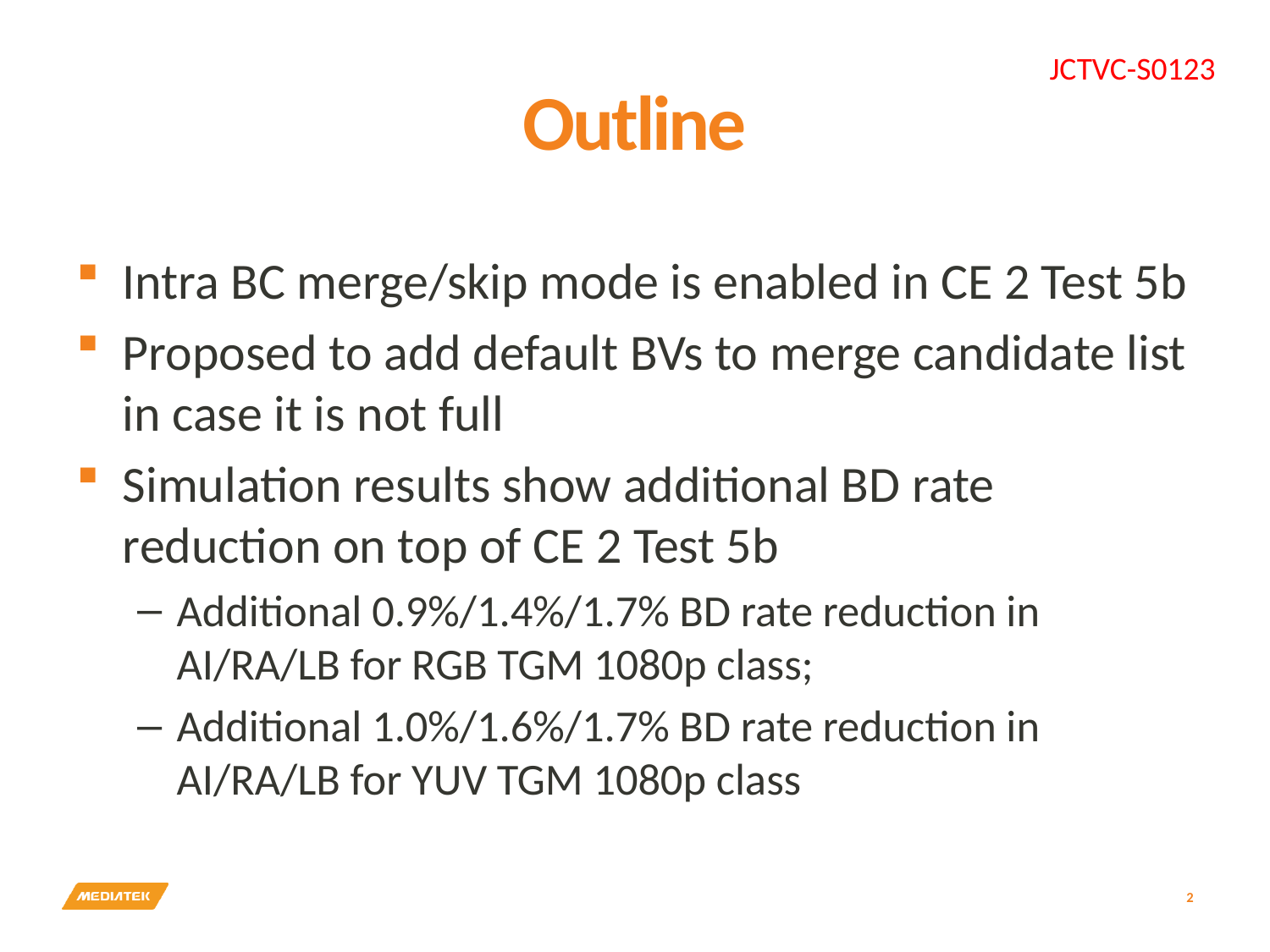

JCTVC-S0123
# Outline
Intra BC merge/skip mode is enabled in CE 2 Test 5b
Proposed to add default BVs to merge candidate list in case it is not full
Simulation results show additional BD rate reduction on top of CE 2 Test 5b
Additional 0.9%/1.4%/1.7% BD rate reduction in AI/RA/LB for RGB TGM 1080p class;
Additional 1.0%/1.6%/1.7% BD rate reduction in AI/RA/LB for YUV TGM 1080p class
2